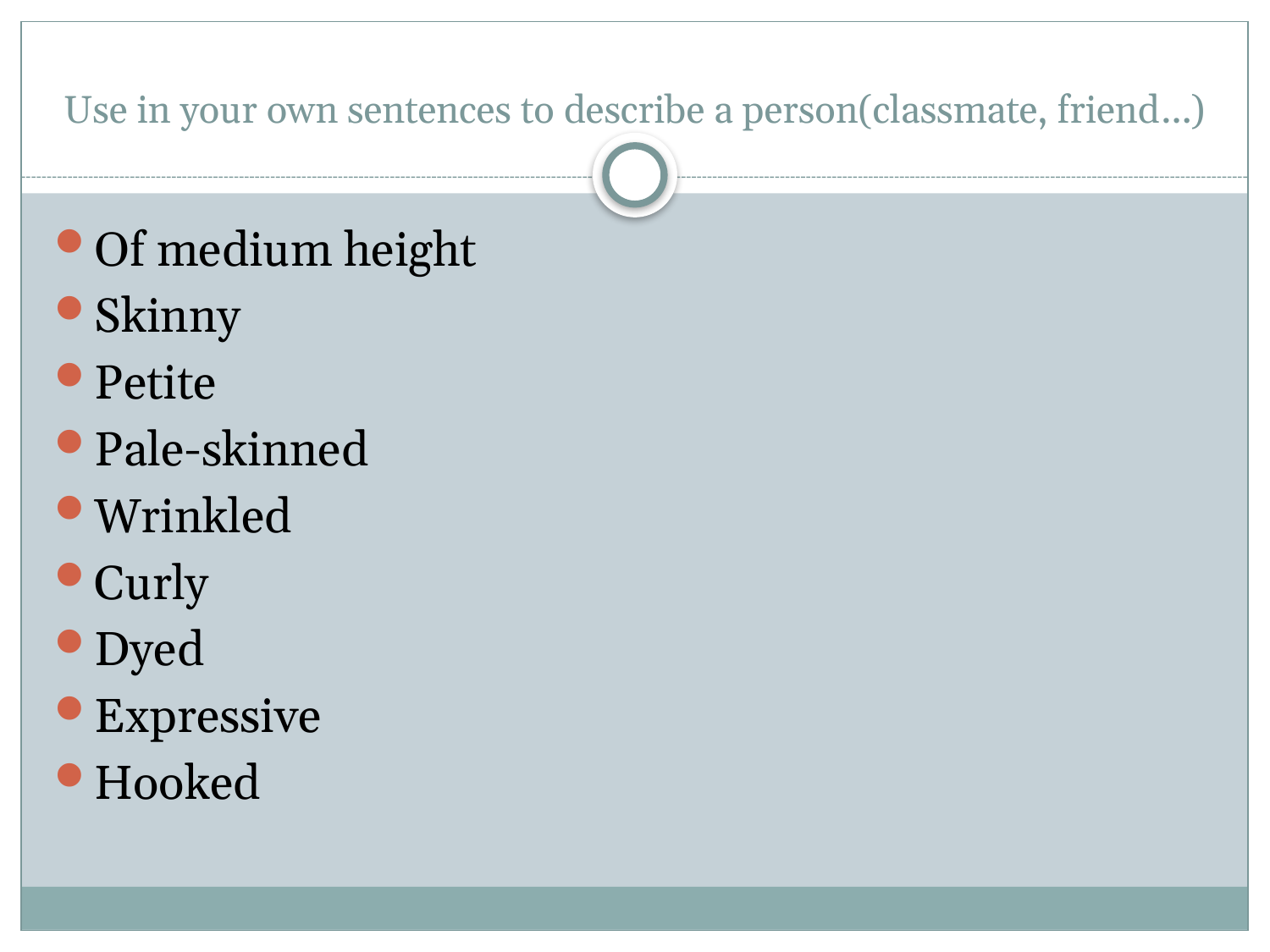

# Use in your own sentences to describe a person(classmate, friend…)
Of medium height
Skinny
Petite
Pale-skinned
Wrinkled
Curly
Dyed
Expressive
Hooked